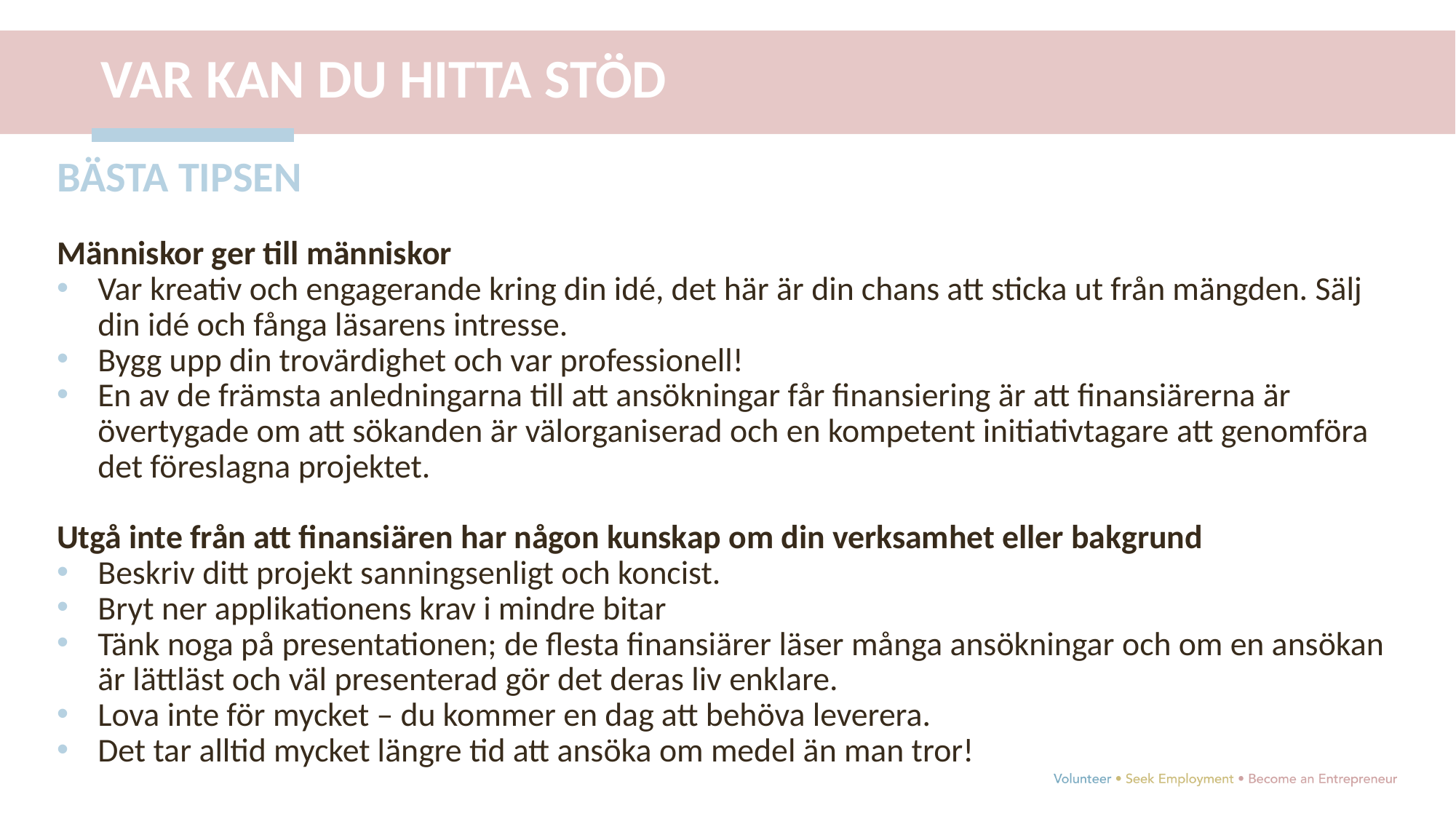

VAR KAN DU HITTA STÖD
BÄSTA TIPSEN

Människor ger till människor
Var kreativ och engagerande kring din idé, det här är din chans att sticka ut från mängden. Sälj din idé och fånga läsarens intresse.
Bygg upp din trovärdighet och var professionell!
En av de främsta anledningarna till att ansökningar får finansiering är att finansiärerna är övertygade om att sökanden är välorganiserad och en kompetent initiativtagare att genomföra det föreslagna projektet.

Utgå inte från att finansiären har någon kunskap om din verksamhet eller bakgrund
Beskriv ditt projekt sanningsenligt och koncist.
Bryt ner applikationens krav i mindre bitar
Tänk noga på presentationen; de flesta finansiärer läser många ansökningar och om en ansökan är lättläst och väl presenterad gör det deras liv enklare.
Lova inte för mycket – du kommer en dag att behöva leverera.
Det tar alltid mycket längre tid att ansöka om medel än man tror!